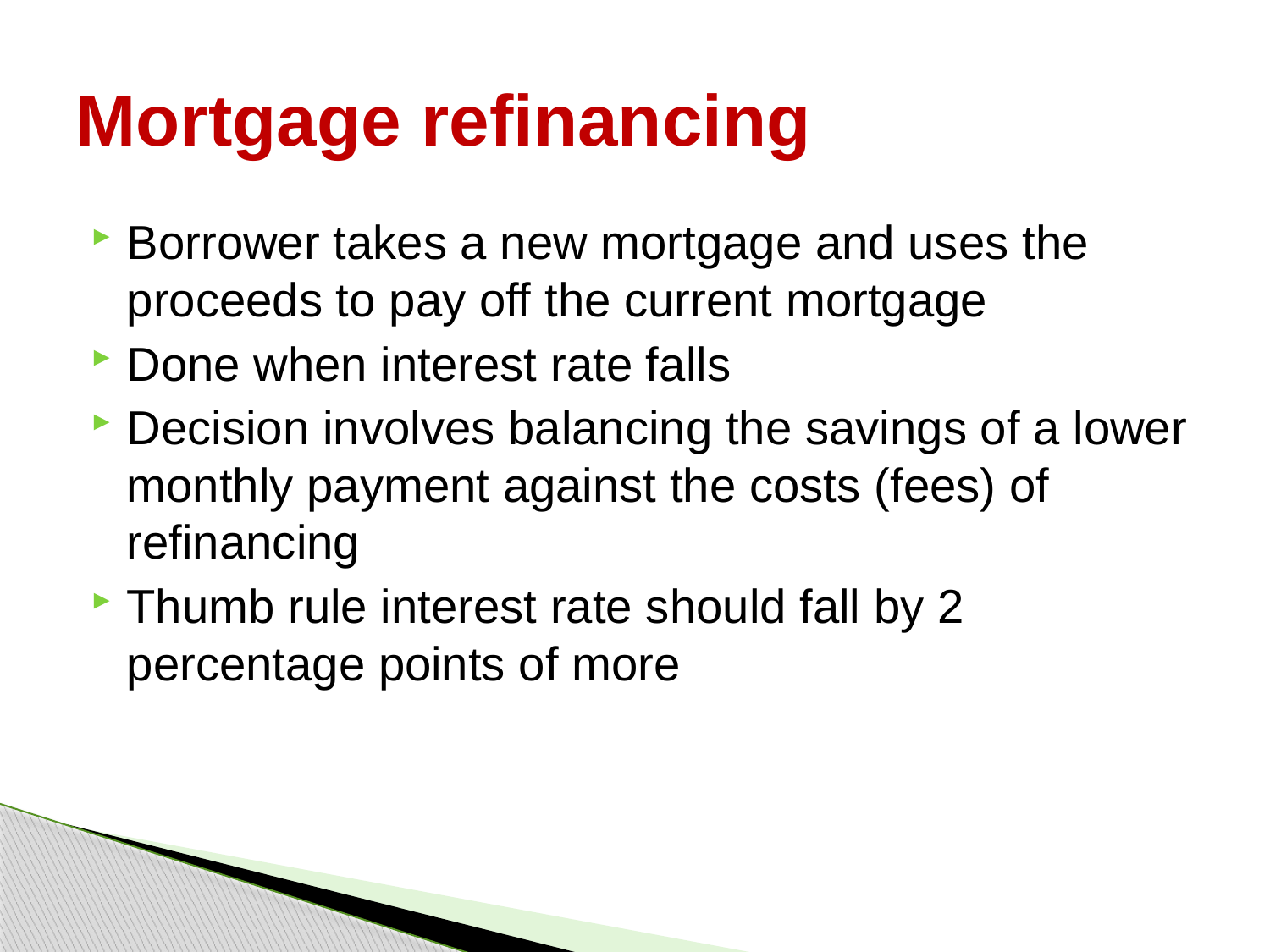

# Mortgage refinancing
Borrower takes a new mortgage and uses the proceeds to pay off the current mortgage
Done when interest rate falls
Decision involves balancing the savings of a lower monthly payment against the costs (fees) of refinancing
Thumb rule interest rate should fall by 2 percentage points of more